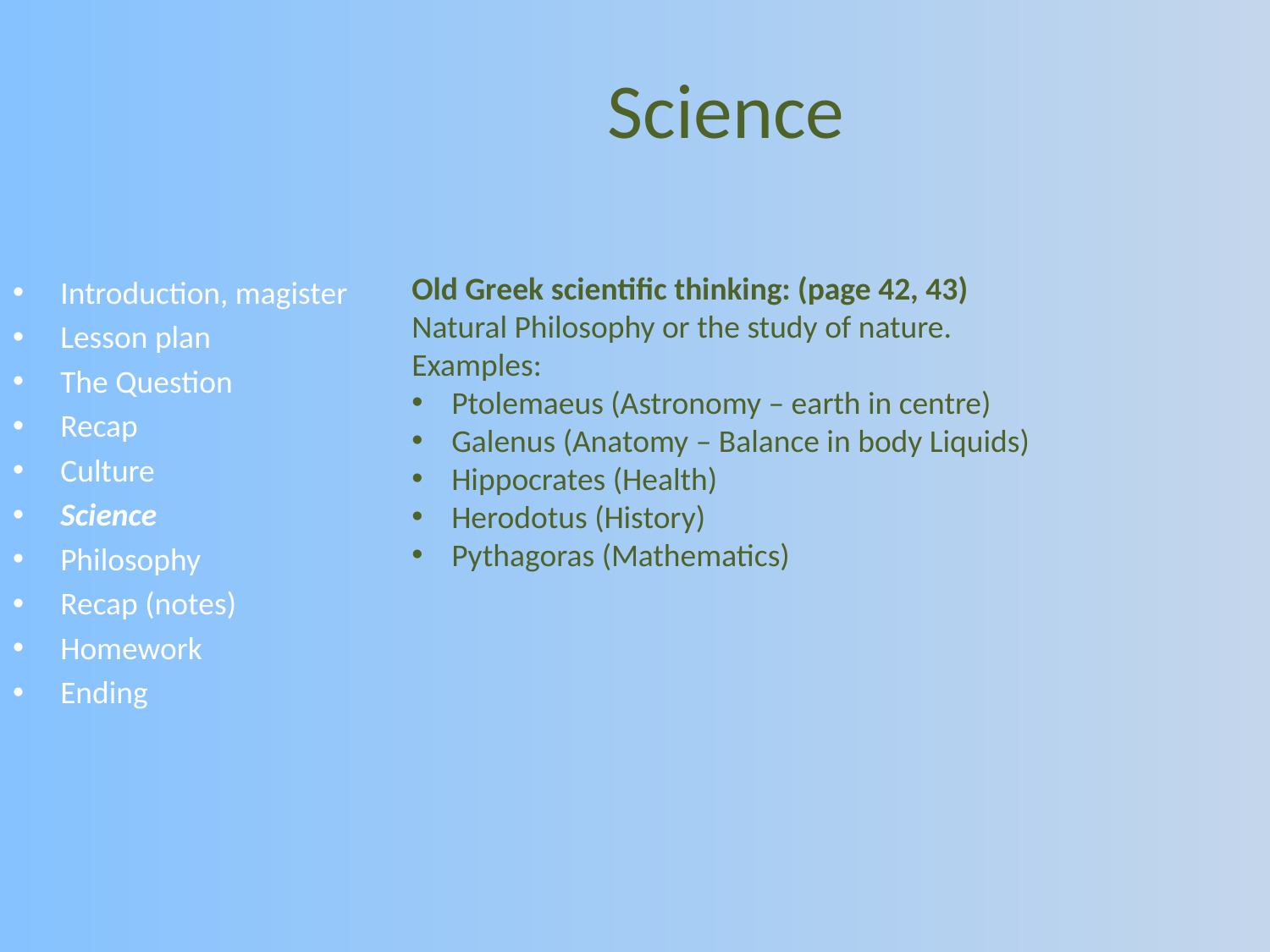

# Science
Old Greek scientific thinking: (page 42, 43)
Natural Philosophy or the study of nature.
Examples:
Ptolemaeus (Astronomy – earth in centre)
Galenus (Anatomy – Balance in body Liquids)
Hippocrates (Health)
Herodotus (History)
Pythagoras (Mathematics)

Introduction, magister
Lesson plan
The Question
Recap
Culture
Science
Philosophy
Recap (notes)
Homework
Ending